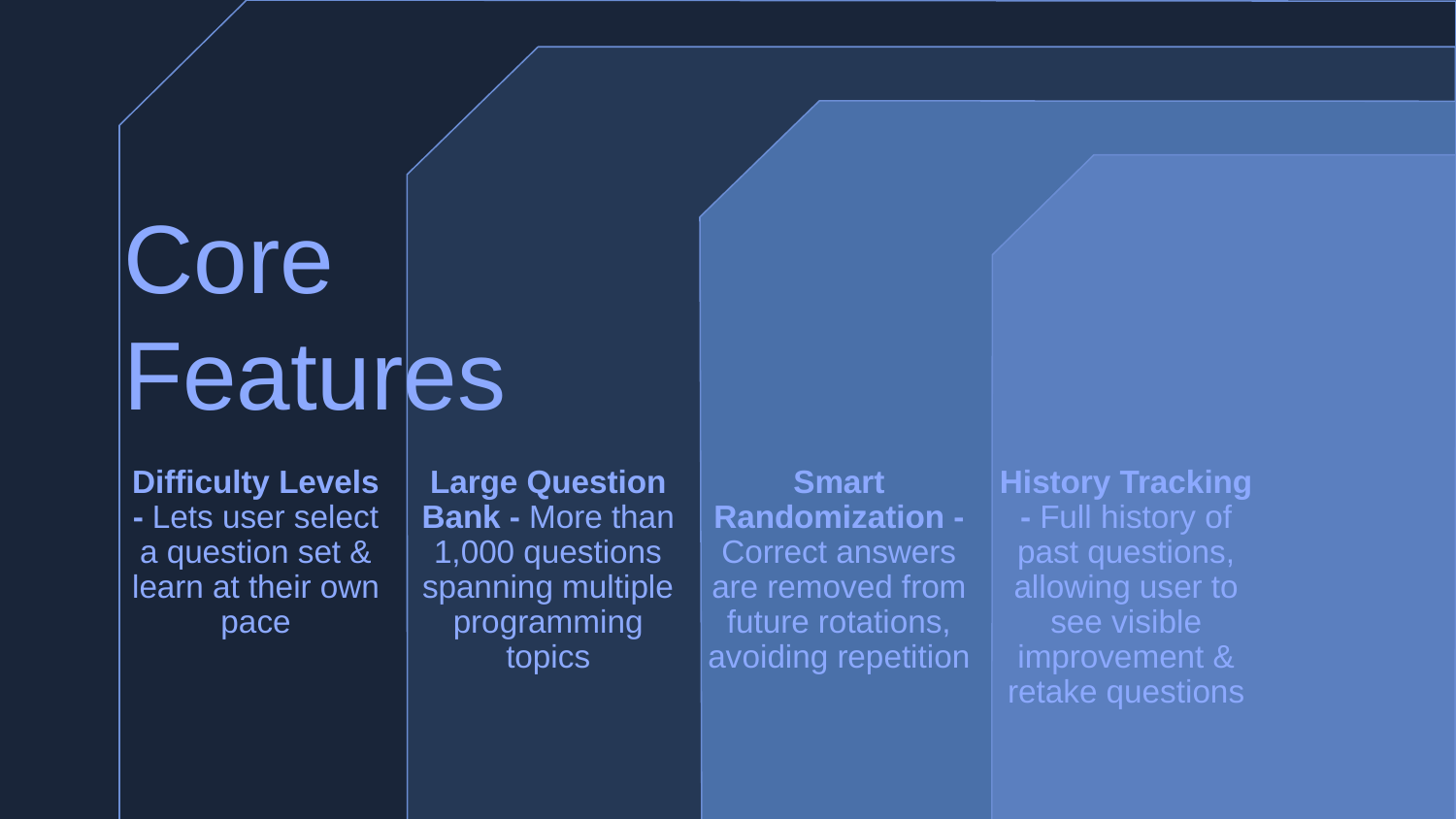

Core Features
# Difficulty Levels - Lets user select a question set & learn at their own pace
Large Question Bank - More than 1,000 questions spanning multiple programming topics
Smart Randomization - Correct answers are removed from future rotations, avoiding repetition
History Tracking - Full history of past questions, allowing user to see visible improvement & retake questions